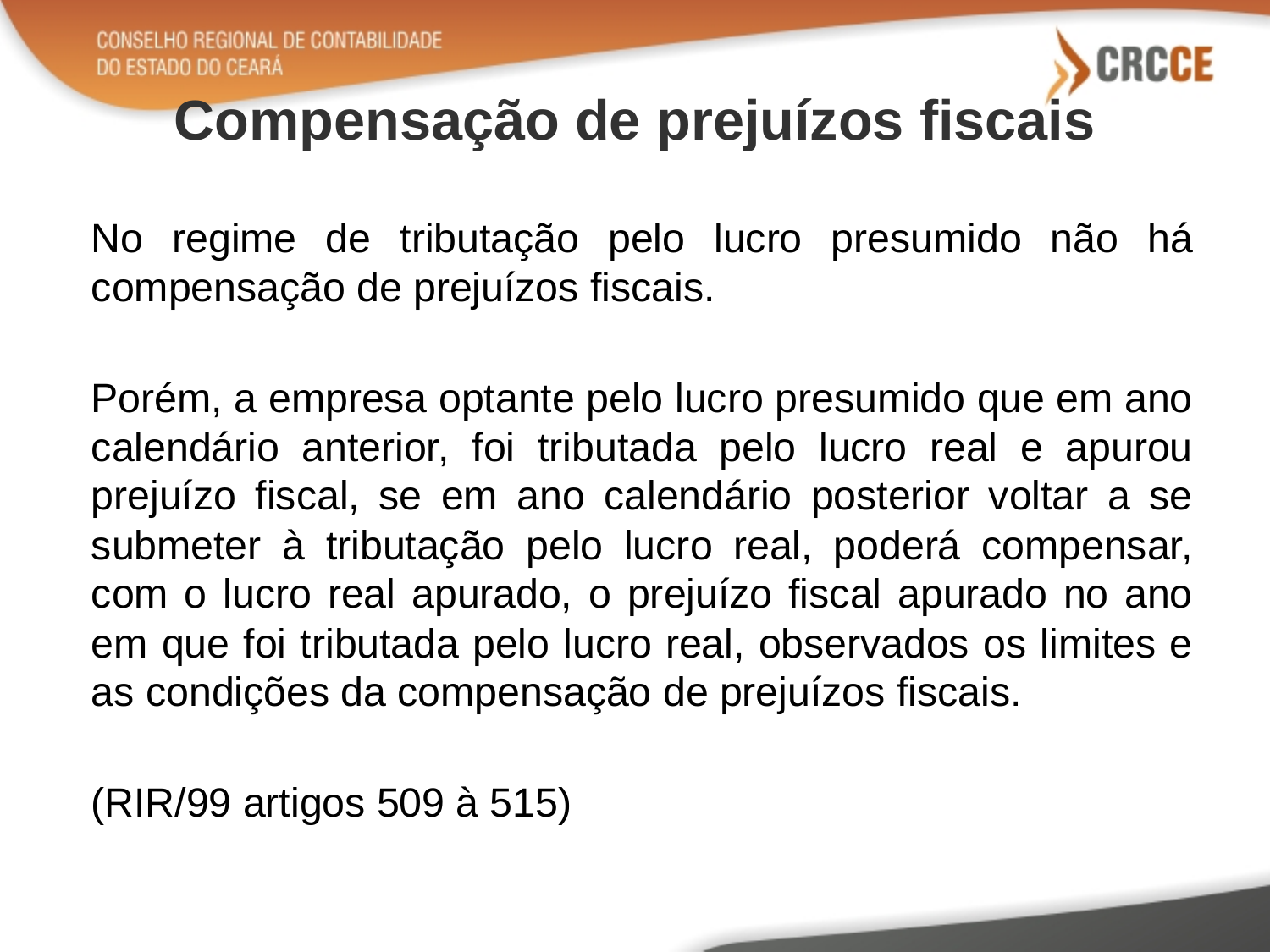

# Compensação de prejuízos fiscais
No regime de tributação pelo lucro presumido não há compensação de prejuízos fiscais.

Porém, a empresa optante pelo lucro presumido que em ano calendário anterior, foi tributada pelo lucro real e apurou prejuízo fiscal, se em ano calendário posterior voltar a se submeter à tributação pelo lucro real, poderá compensar, com o lucro real apurado, o prejuízo fiscal apurado no ano em que foi tributada pelo lucro real, observados os limites e as condições da compensação de prejuízos fiscais.

(RIR/99 artigos 509 à 515)